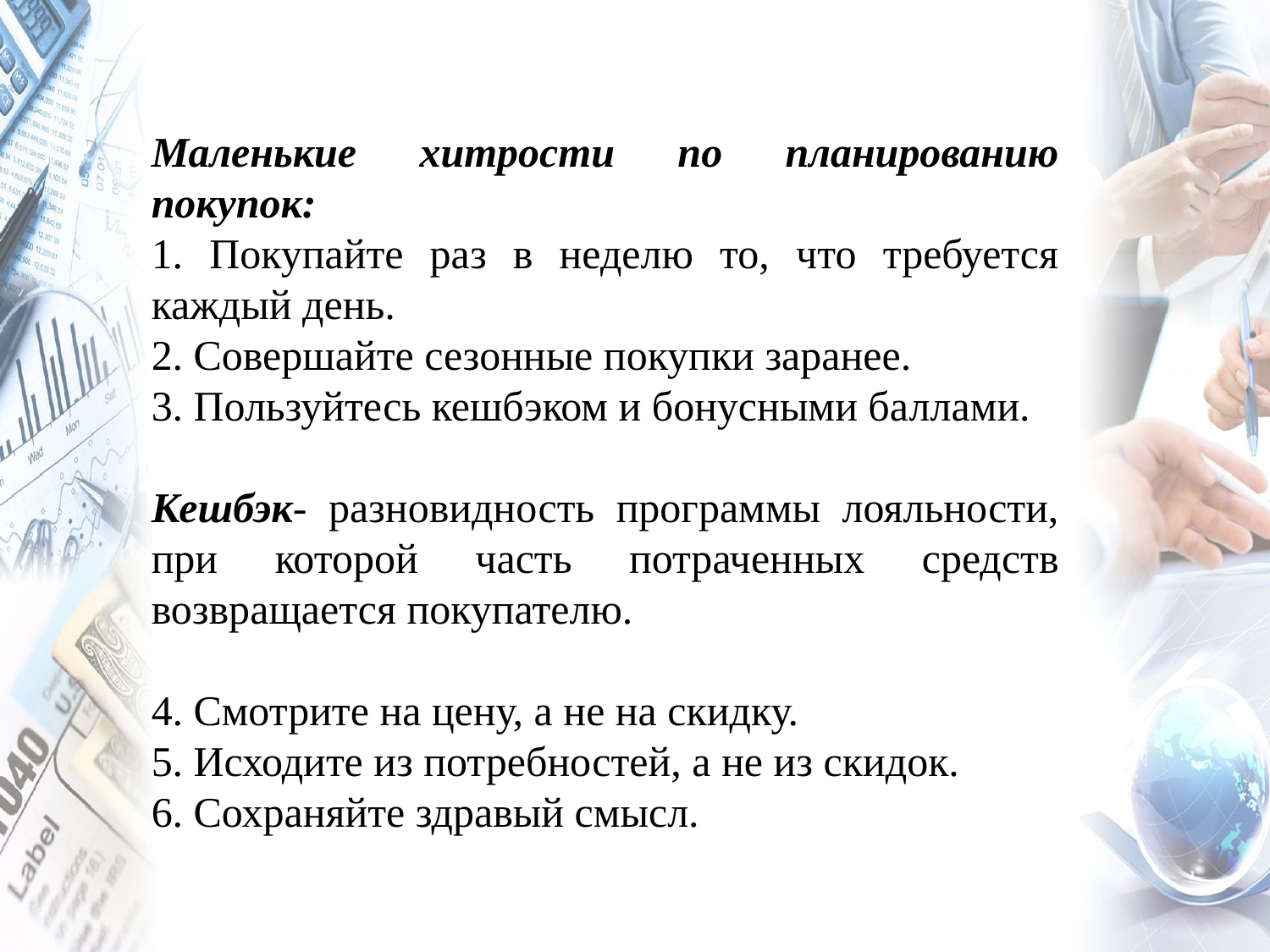

Маленькие хитрости по планированию покупок:
1. Покупайте раз в неделю то, что требуется каждый день.
2. Совершайте сезонные покупки заранее.
3. Пользуйтесь кешбэком и бонусными баллами.

Кешбэк- разновидность программы лояльности, при которой часть потраченных средств возвращается покупателю.

4. Смотрите на цену, а не на скидку.
5. Исходите из потребностей, а не из скидок.
6. Сохраняйте здравый смысл.